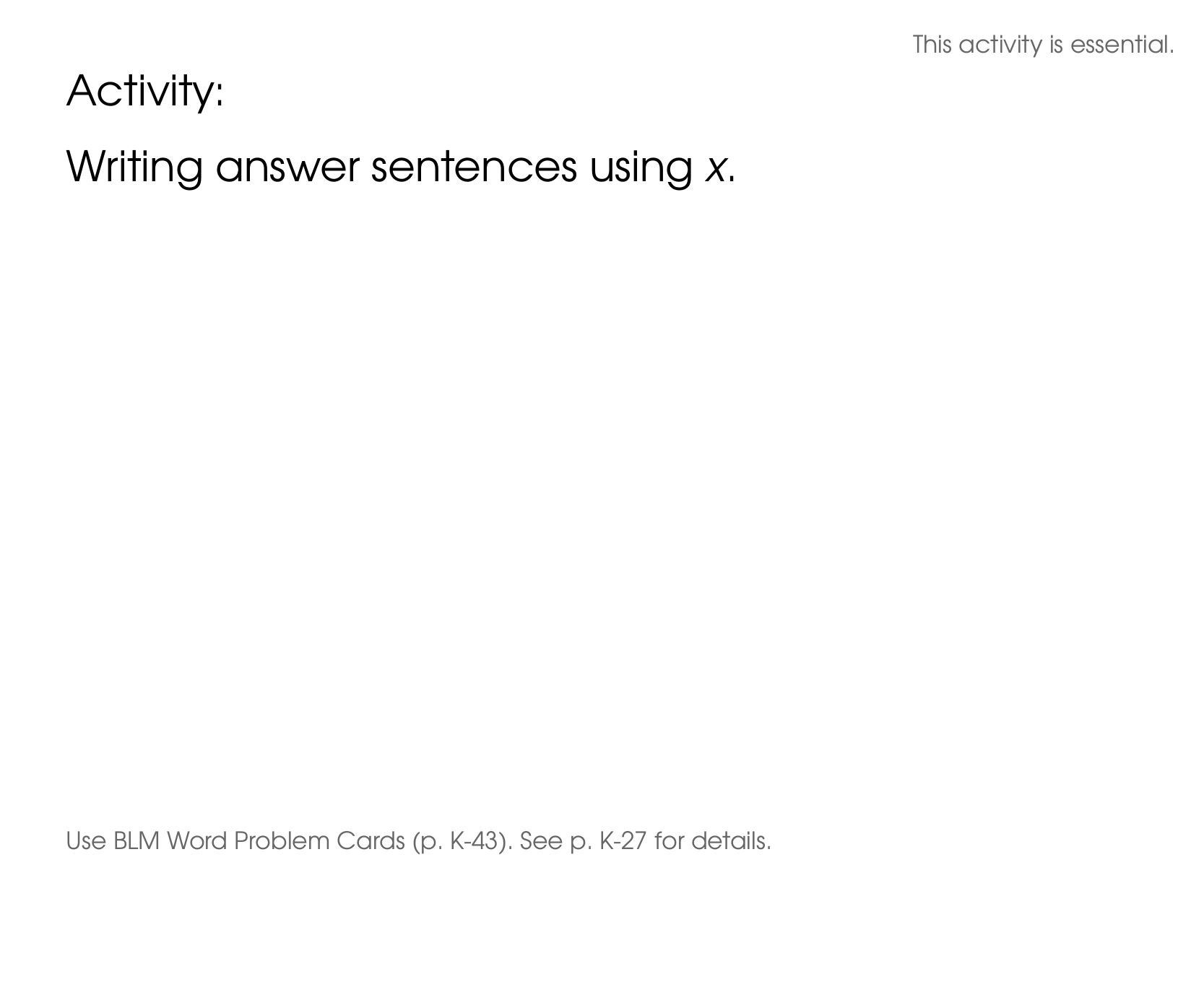

This activity is essential.
Activity:
Writing answer sentences using x.
Use BLM Word Problem Cards (p. K-43). See p. K-27 for details.